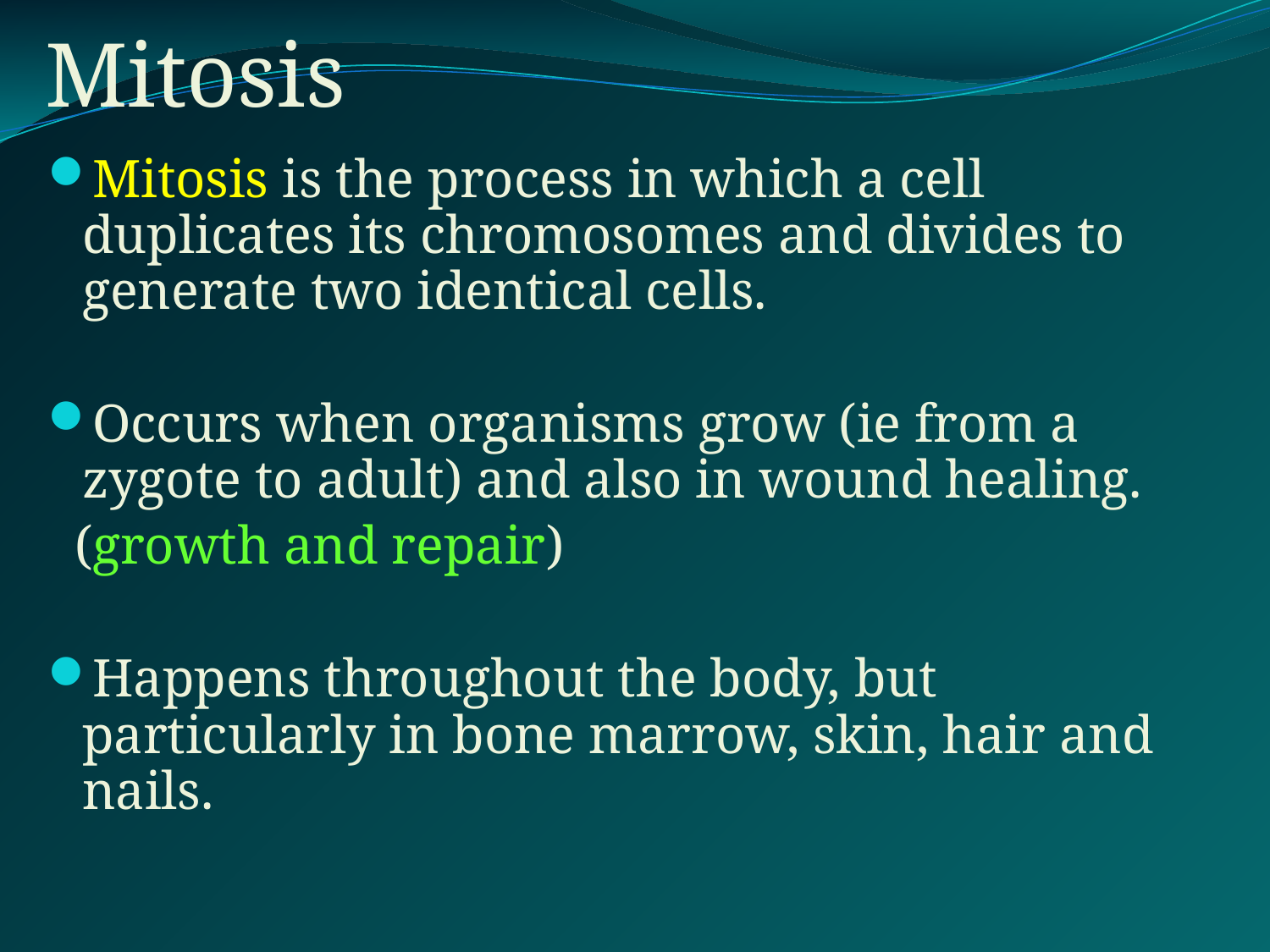

# Mitosis
Mitosis is the process in which a cell duplicates its chromosomes and divides to generate two identical cells.

Occurs when organisms grow (ie from a zygote to adult) and also in wound healing.
  (growth and repair)

Happens throughout the body, but particularly in bone marrow, skin, hair and nails.